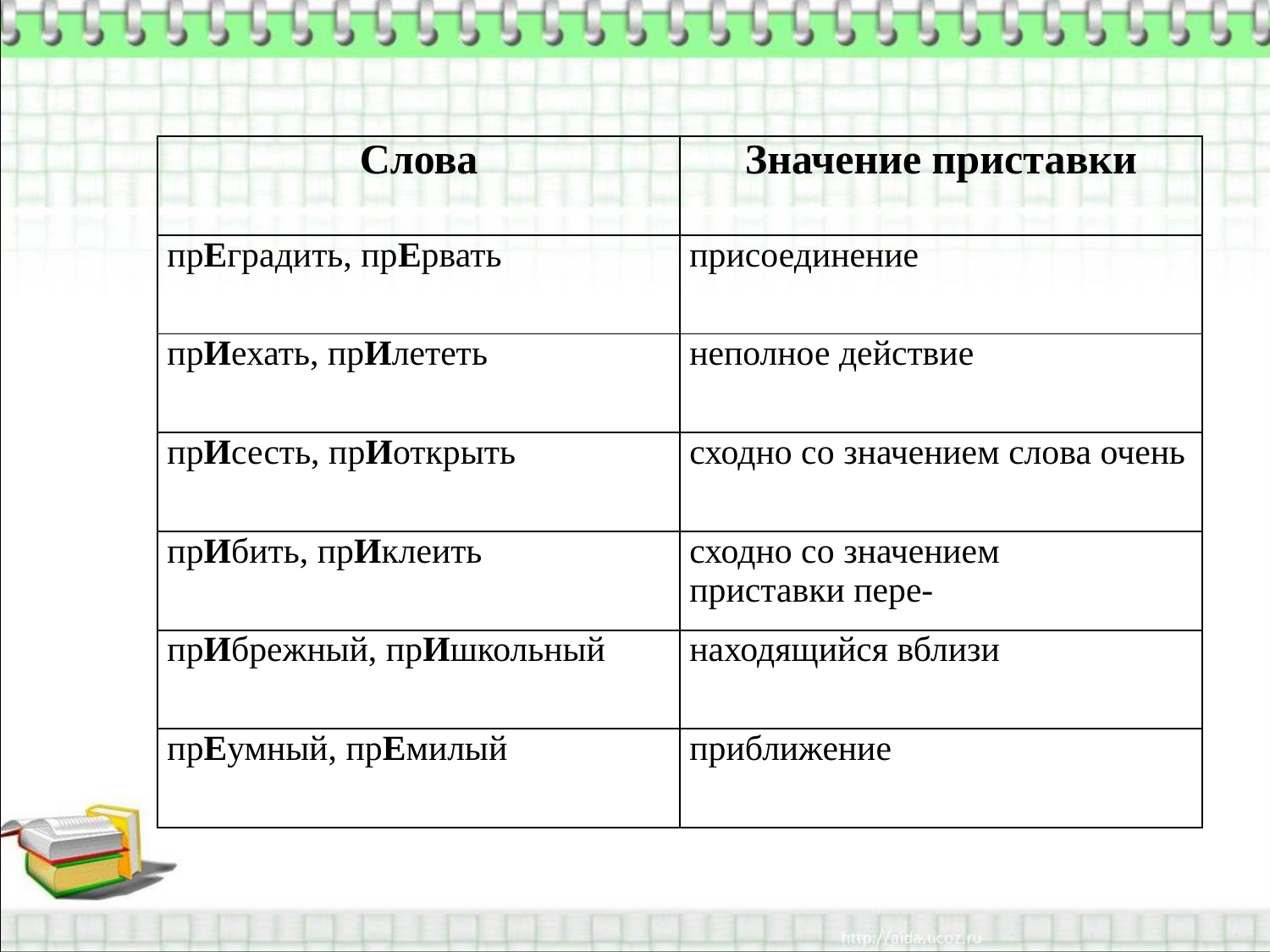

| Слова | Значение приставки |
| --- | --- |
| прЕградить, прЕрвать | присоединение |
| прИехать, прИлететь | неполное действие |
| прИсесть, прИоткрыть | сходно со значением слова очень |
| прИбить, прИклеить | сходно со значением приставки пере- |
| прИбрежный, прИшкольный | находящийся вблизи |
| прЕумный, прЕмилый | приближение |